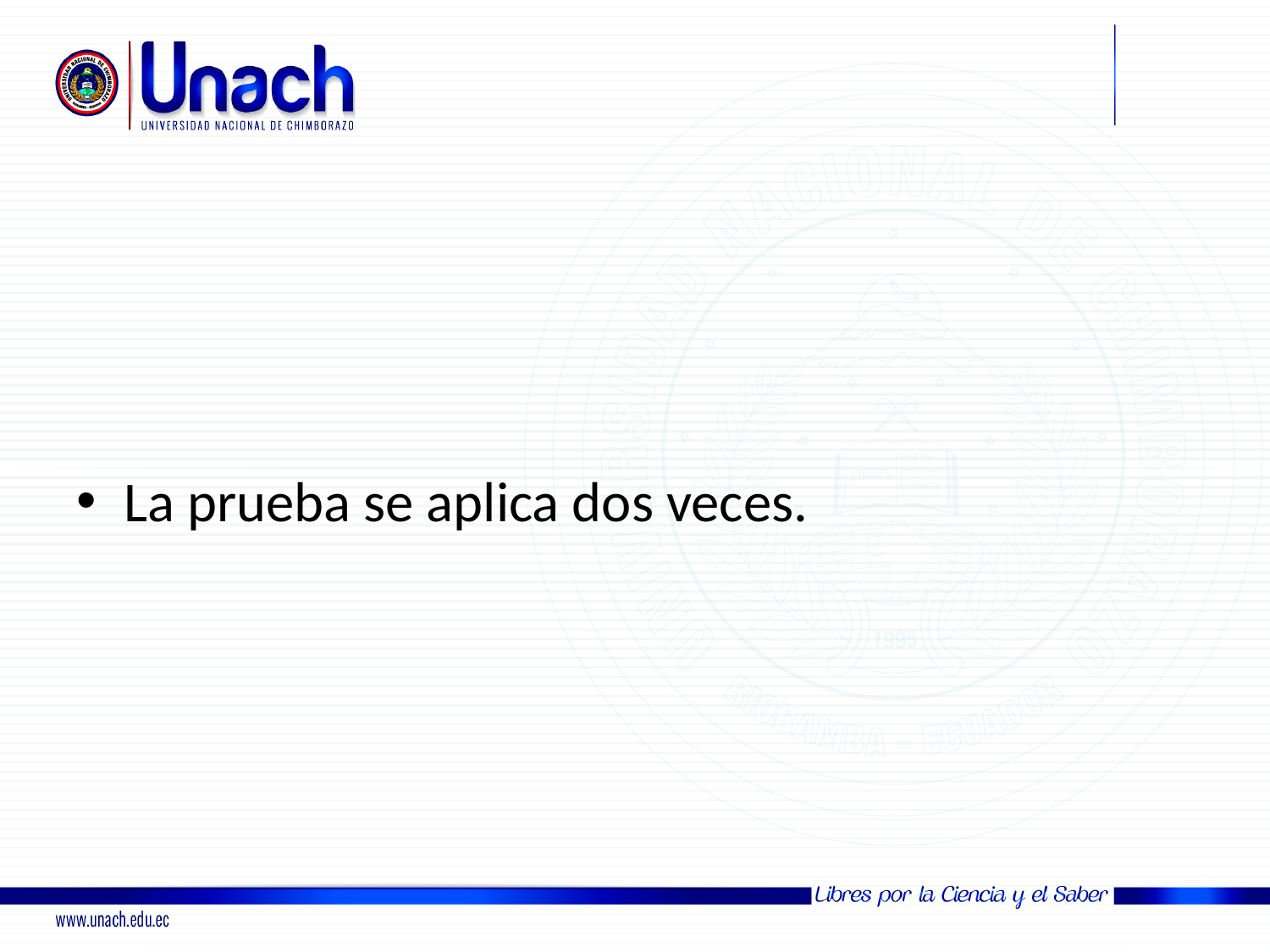

#

La prueba se aplica dos veces.